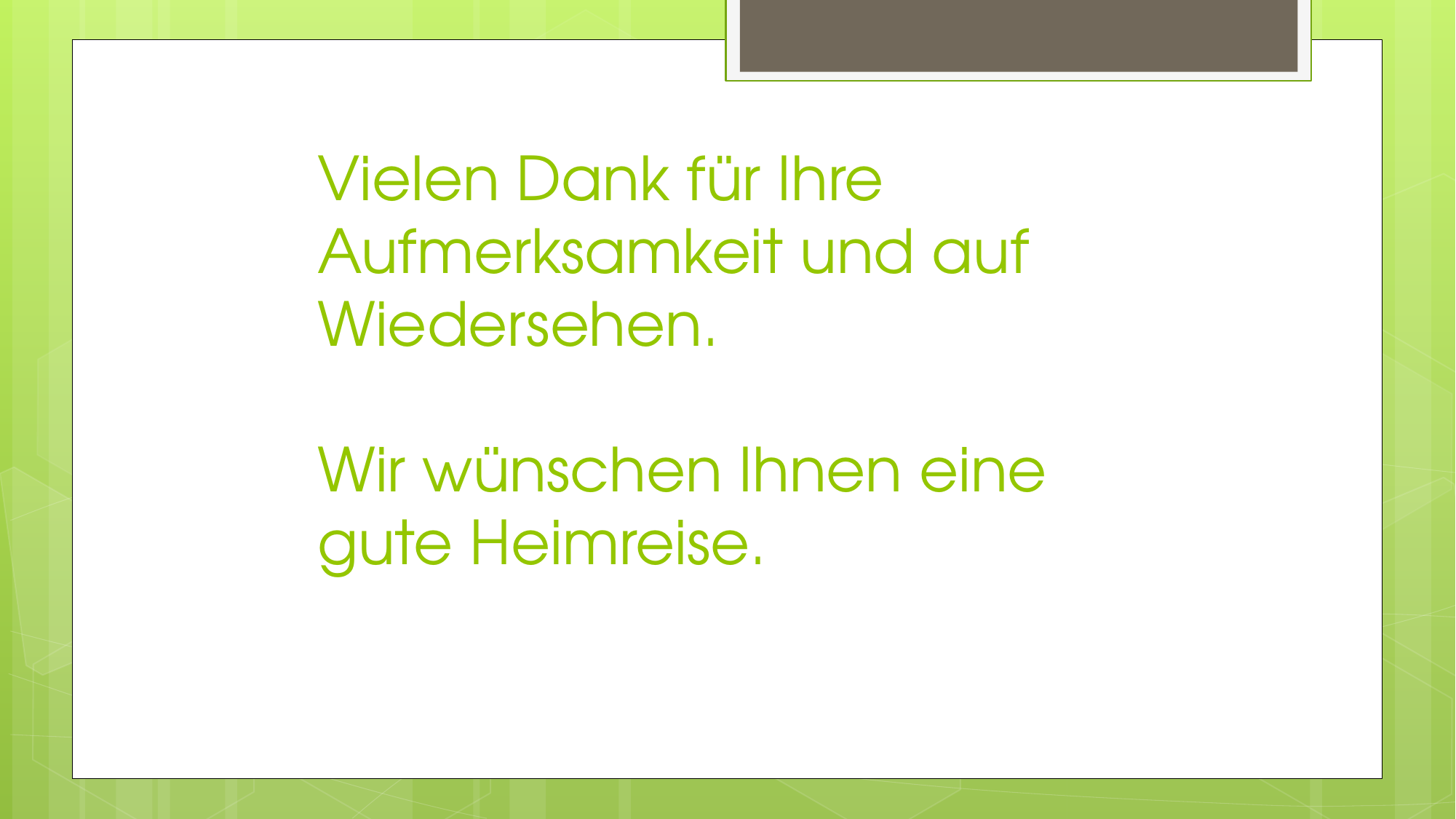

# Vielen Dank für Ihre Aufmerksamkeit und auf Wiedersehen. Wir wünschen Ihnen eine gute Heimreise.